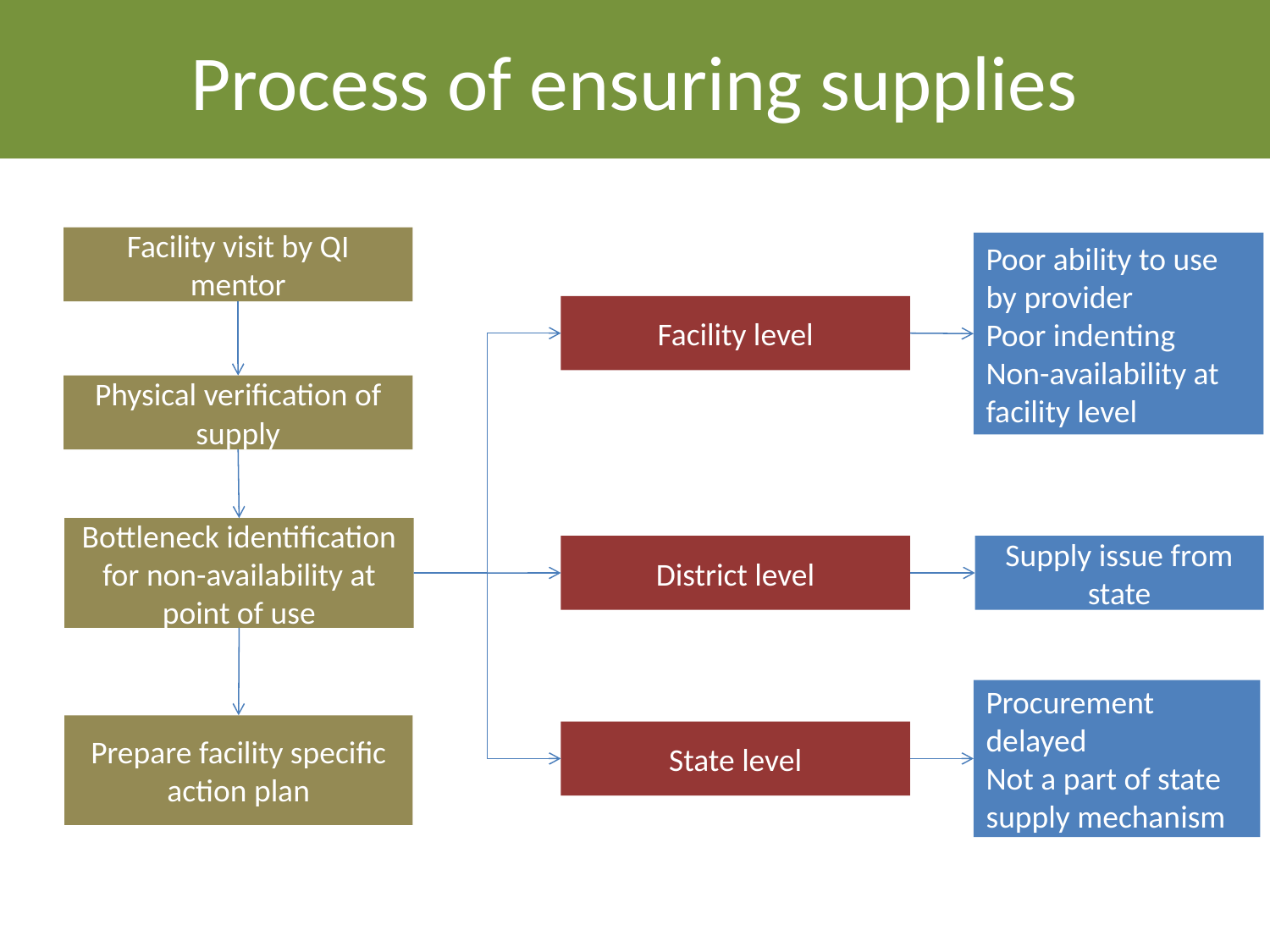

# Process of ensuring supplies
Facility visit by QI mentor
Poor ability to use by provider
Poor indenting
Non-availability at facility level
Facility level
Physical verification of supply
Bottleneck identification for non-availability at point of use
District level
Supply issue from state
Procurement delayed
Not a part of state supply mechanism
Prepare facility specific action plan
State level